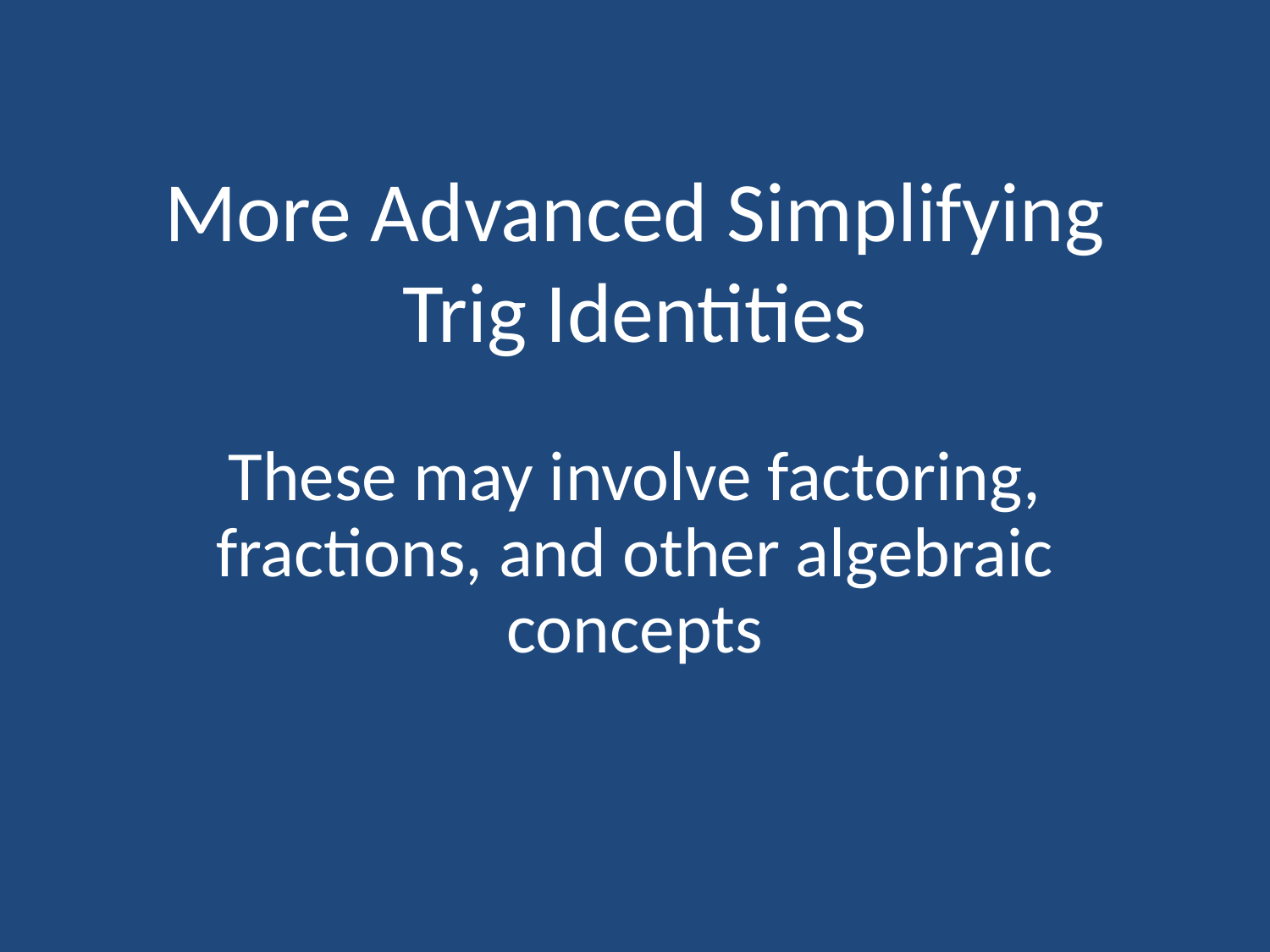

# More Advanced Simplifying Trig Identities
These may involve factoring, fractions, and other algebraic concepts